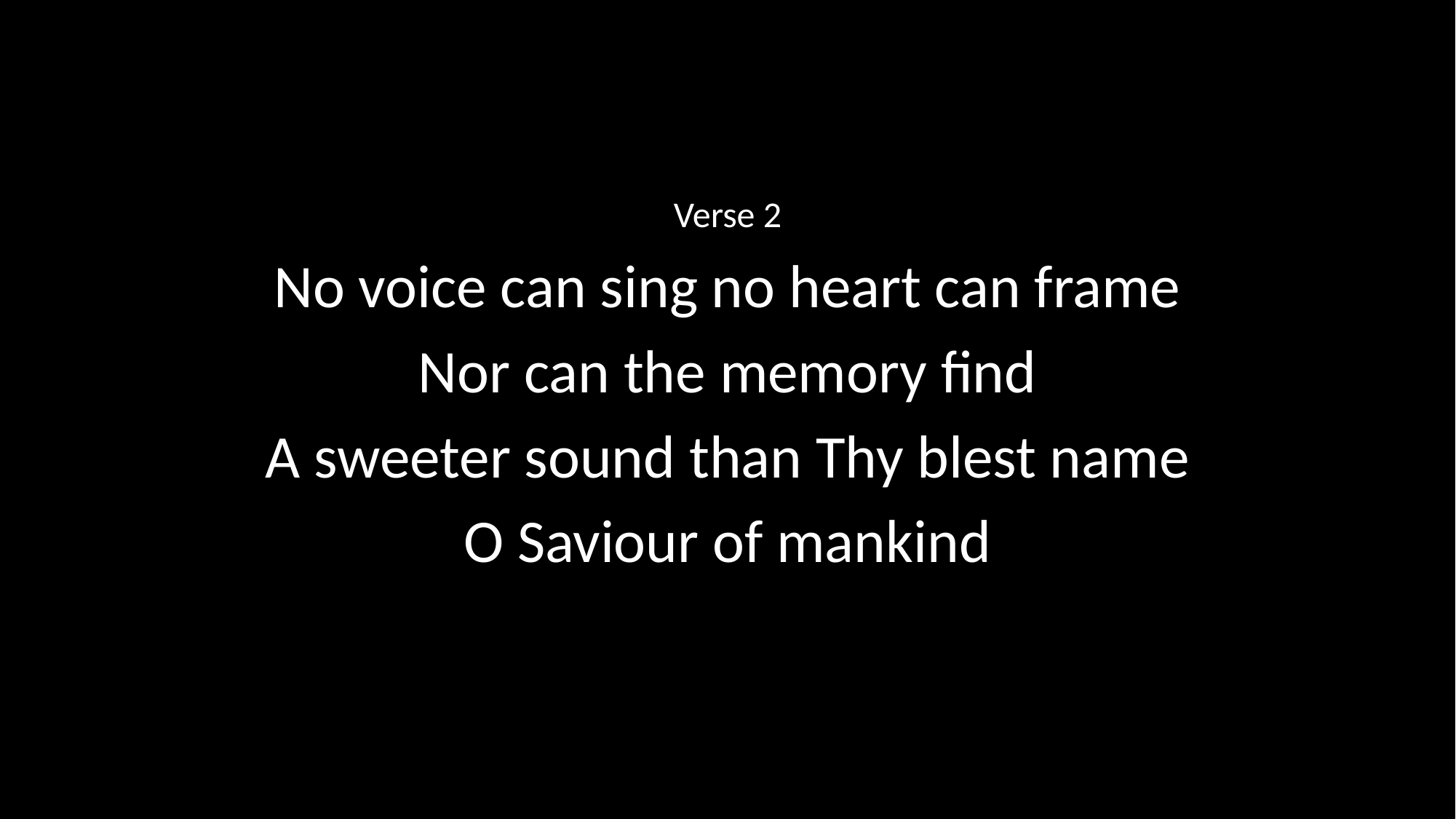

Verse 2
No voice can sing no heart can frame
Nor can the memory find
A sweeter sound than Thy blest name
O Saviour of mankind